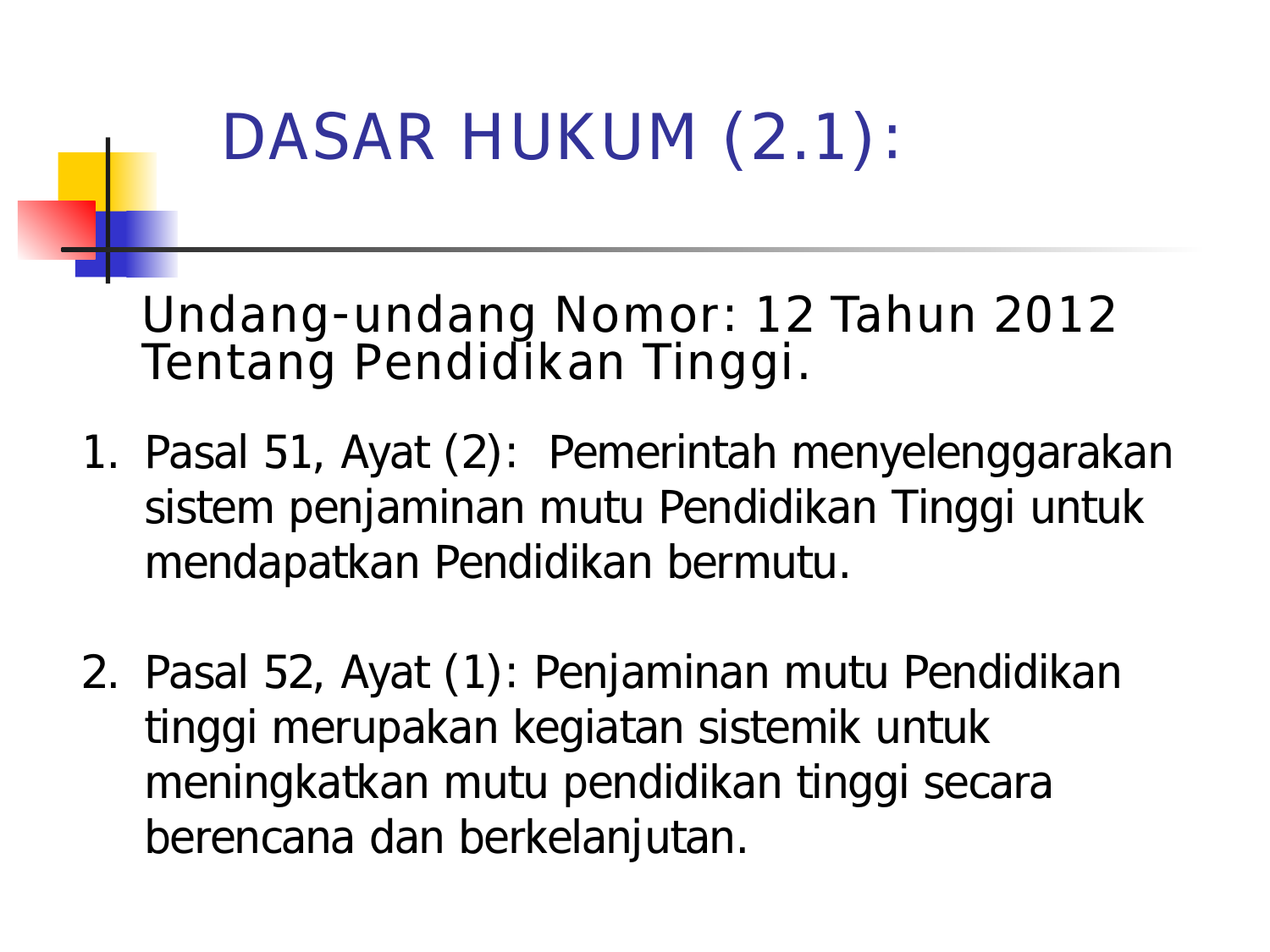

# DASAR HUKUM (2.1):
Undang-undang Nomor: 12 Tahun 2012 Tentang Pendidikan Tinggi.
1. 	Pasal 51, Ayat (2):  Pemerintah menyelenggarakan sistem penjaminan mutu Pendidikan Tinggi untuk mendapatkan Pendidikan bermutu.

2.	Pasal 52, Ayat (1): Penjaminan mutu Pendidikan tinggi merupakan kegiatan sistemik untuk meningkatkan mutu pendidikan tinggi secara berencana dan berkelanjutan.